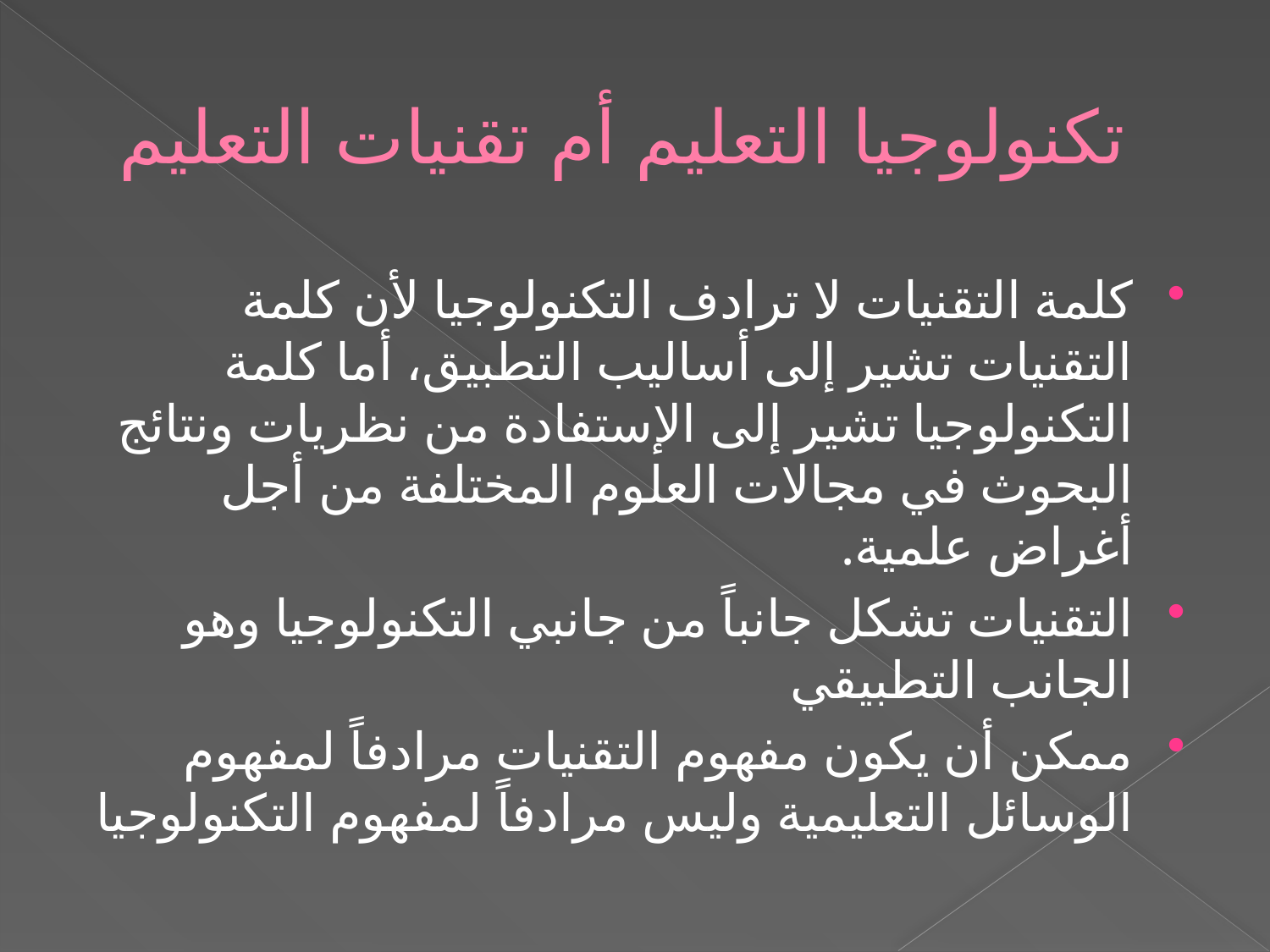

# تكنولوجيا التعليم أم تقنيات التعليم
كلمة التقنيات لا ترادف التكنولوجيا لأن كلمة التقنيات تشير إلى أساليب التطبيق، أما كلمة التكنولوجيا تشير إلى الإستفادة من نظريات ونتائج البحوث في مجالات العلوم المختلفة من أجل أغراض علمية.
التقنيات تشكل جانباً من جانبي التكنولوجيا وهو الجانب التطبيقي
ممكن أن يكون مفهوم التقنيات مرادفاً لمفهوم الوسائل التعليمية وليس مرادفاً لمفهوم التكنولوجيا